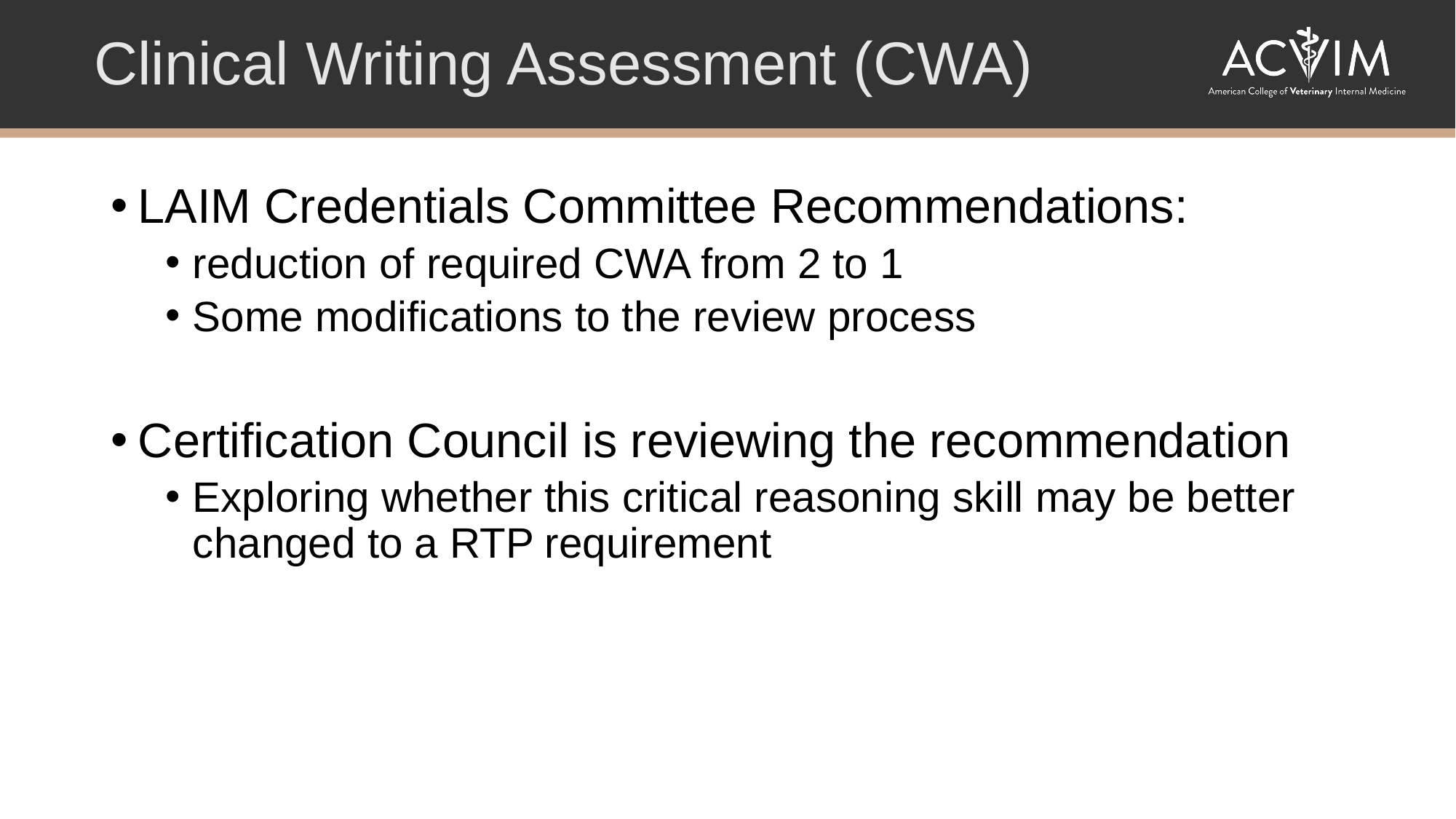

Clinical Writing Assessment (CWA)
LAIM Credentials Committee Recommendations:
reduction of required CWA from 2 to 1
Some modifications to the review process

Certification Council is reviewing the recommendation
Exploring whether this critical reasoning skill may be better changed to a RTP requirement